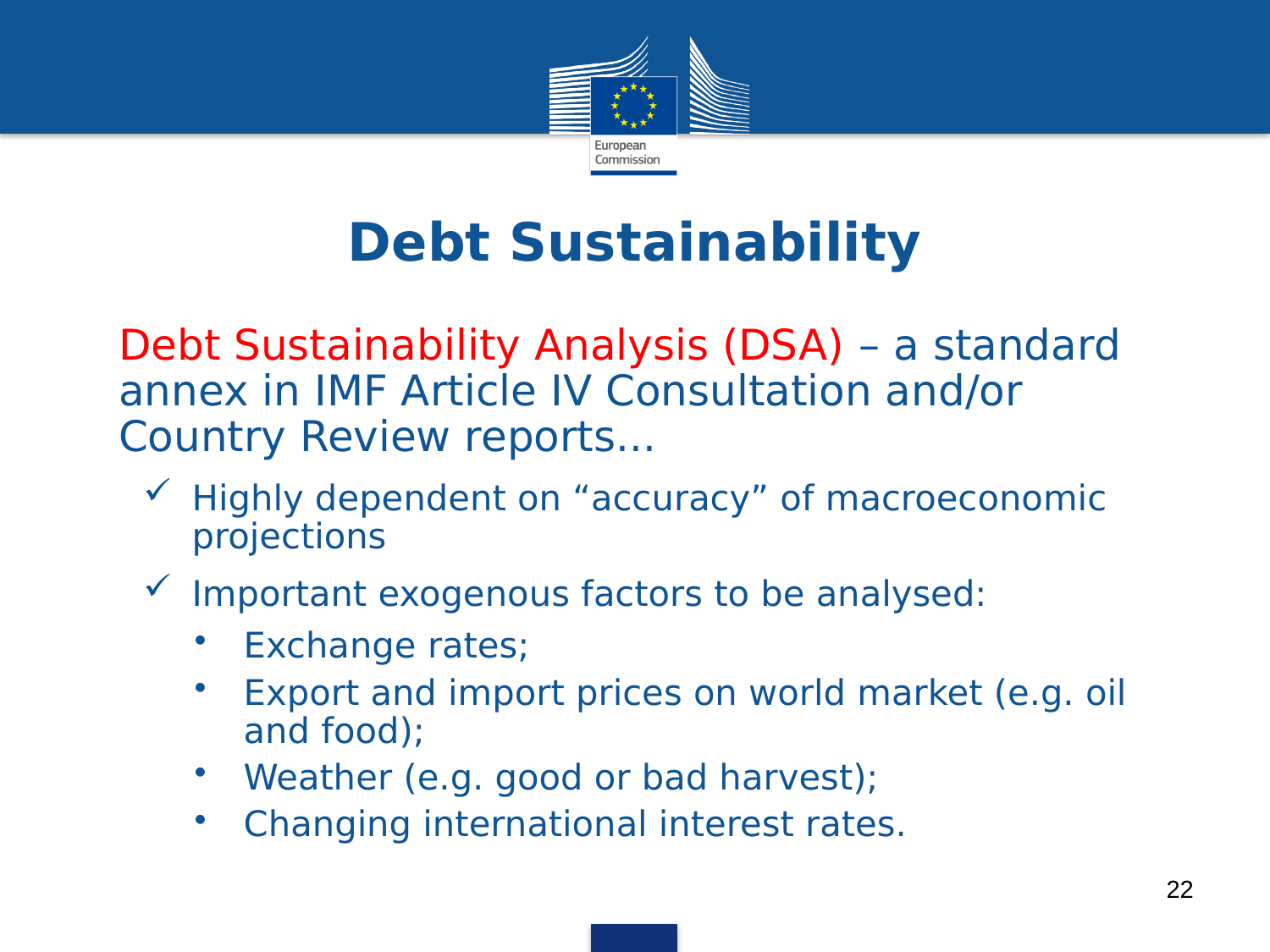

Debt Sustainability
Debt Sustainability Analysis (DSA) – a standard annex in IMF Article IV Consultation and/or Country Review reports...
Highly dependent on “accuracy” of macroeconomic projections
Important exogenous factors to be analysed:
Exchange rates;
Export and import prices on world market (e.g. oil and food);
Weather (e.g. good or bad harvest);
Changing international interest rates.
22